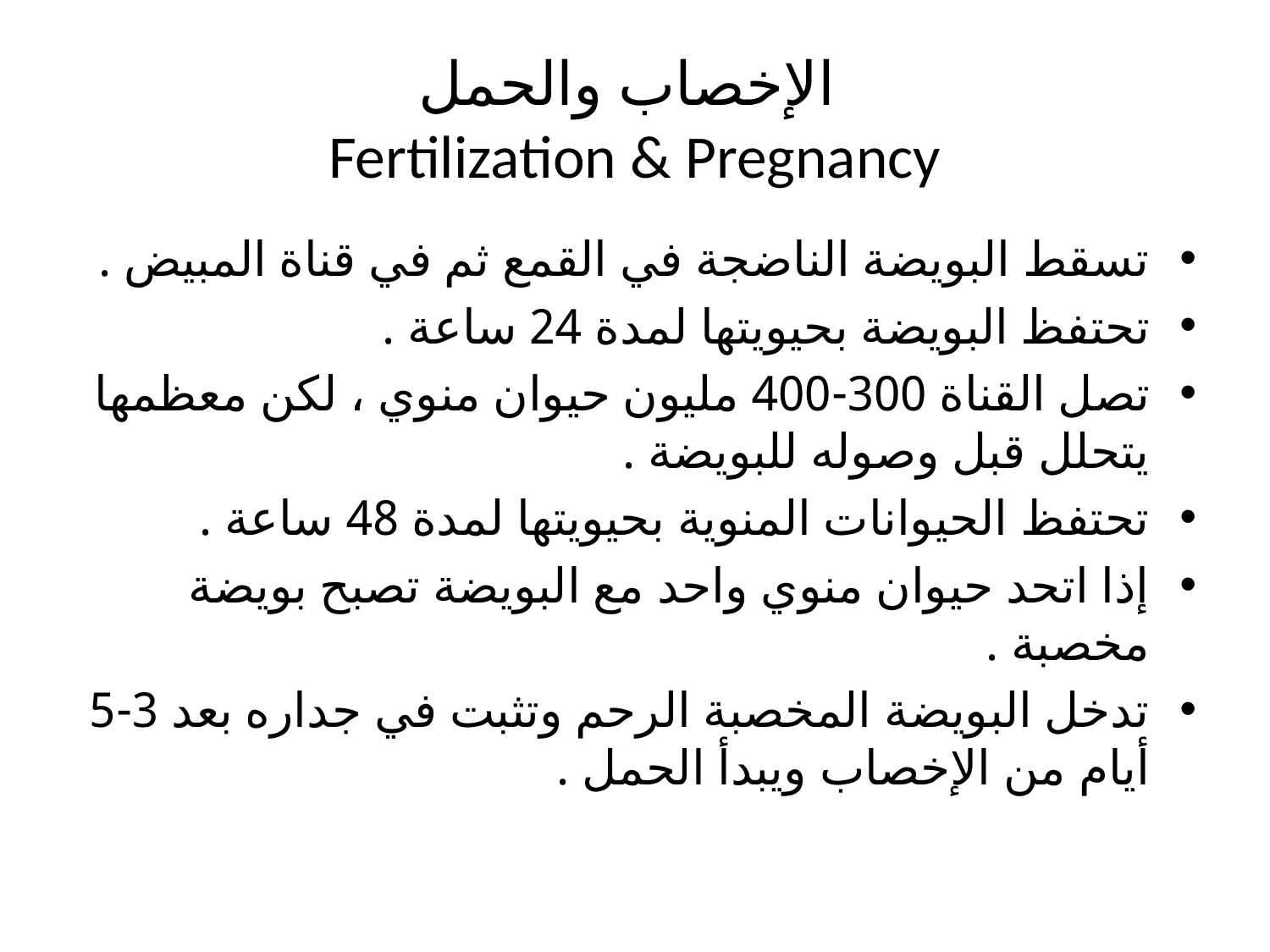

# الإخصاب والحمل Fertilization & Pregnancy
تسقط البويضة الناضجة في القمع ثم في قناة المبيض .
تحتفظ البويضة بحيويتها لمدة 24 ساعة .
تصل القناة 300-400 مليون حيوان منوي ، لكن معظمها يتحلل قبل وصوله للبويضة .
تحتفظ الحيوانات المنوية بحيويتها لمدة 48 ساعة .
إذا اتحد حيوان منوي واحد مع البويضة تصبح بويضة مخصبة .
تدخل البويضة المخصبة الرحم وتثبت في جداره بعد 3-5 أيام من الإخصاب ويبدأ الحمل .